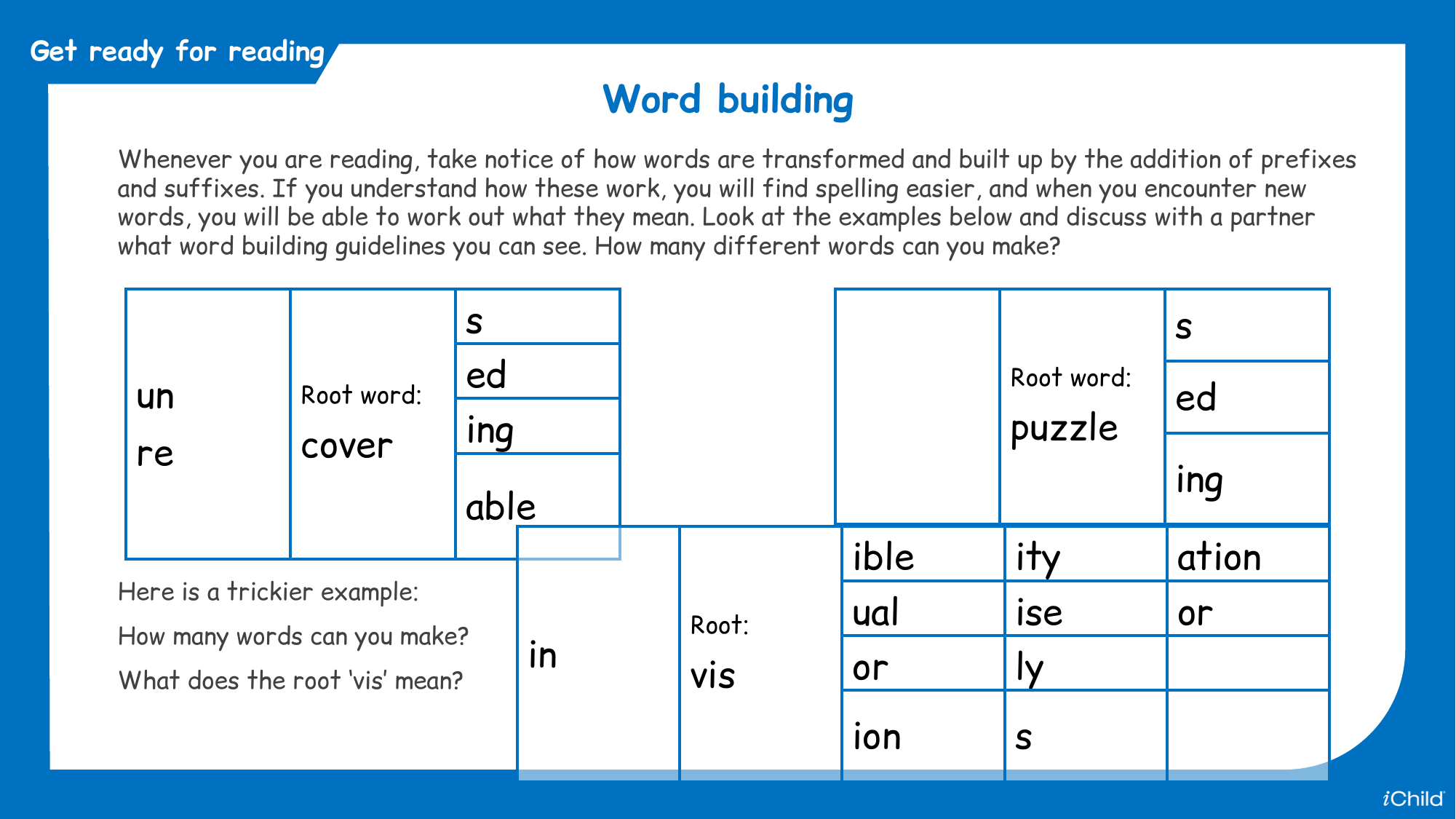

Get ready for reading
Word building
Whenever you are reading, take notice of how words are transformed and built up by the addition of prefixes and suffixes. If you understand how these work, you will find spelling easier, and when you encounter new words, you will be able to work out what they mean. Look at the examples below and discuss with a partner what word building guidelines you can see. How many different words can you make?
| un re | Root word: cover | s |
| --- | --- | --- |
|  |  | ed |
|  |  | ing |
|  |  | able |
|  | Root word: puzzle | s |
| --- | --- | --- |
|  |  | ed |
|  |  | ing |
| in | Root: vis | ible | ity | ation |
| --- | --- | --- | --- | --- |
|  |  | ual | ise | or |
|  |  | or | ly |  |
|  |  | ion | s |  |
Here is a trickier example:
How many words can you make?
What does the root ‘vis’ mean?